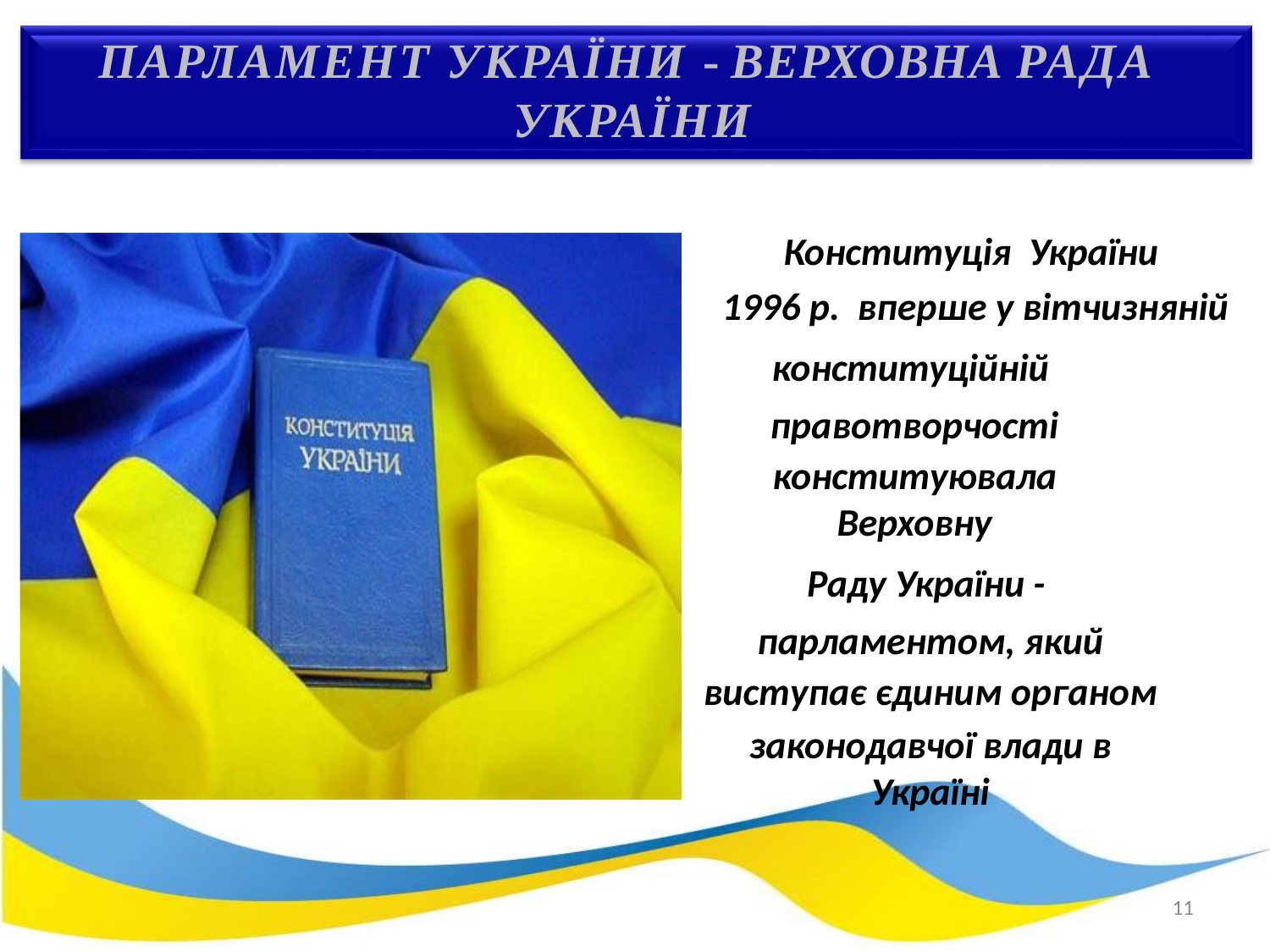

# ПАРЛАМЕНТ УКРАЇНИ - ВЕРХОВНА РАДА  УКРАЇНИ
Конституція  України
 1996 р.  вперше у вітчизняній
конституційній  правотворчості
конституювала Верховну
Раду України -  парламентом, який
виступає єдиним органом
законодавчої влади в Україні
•

11